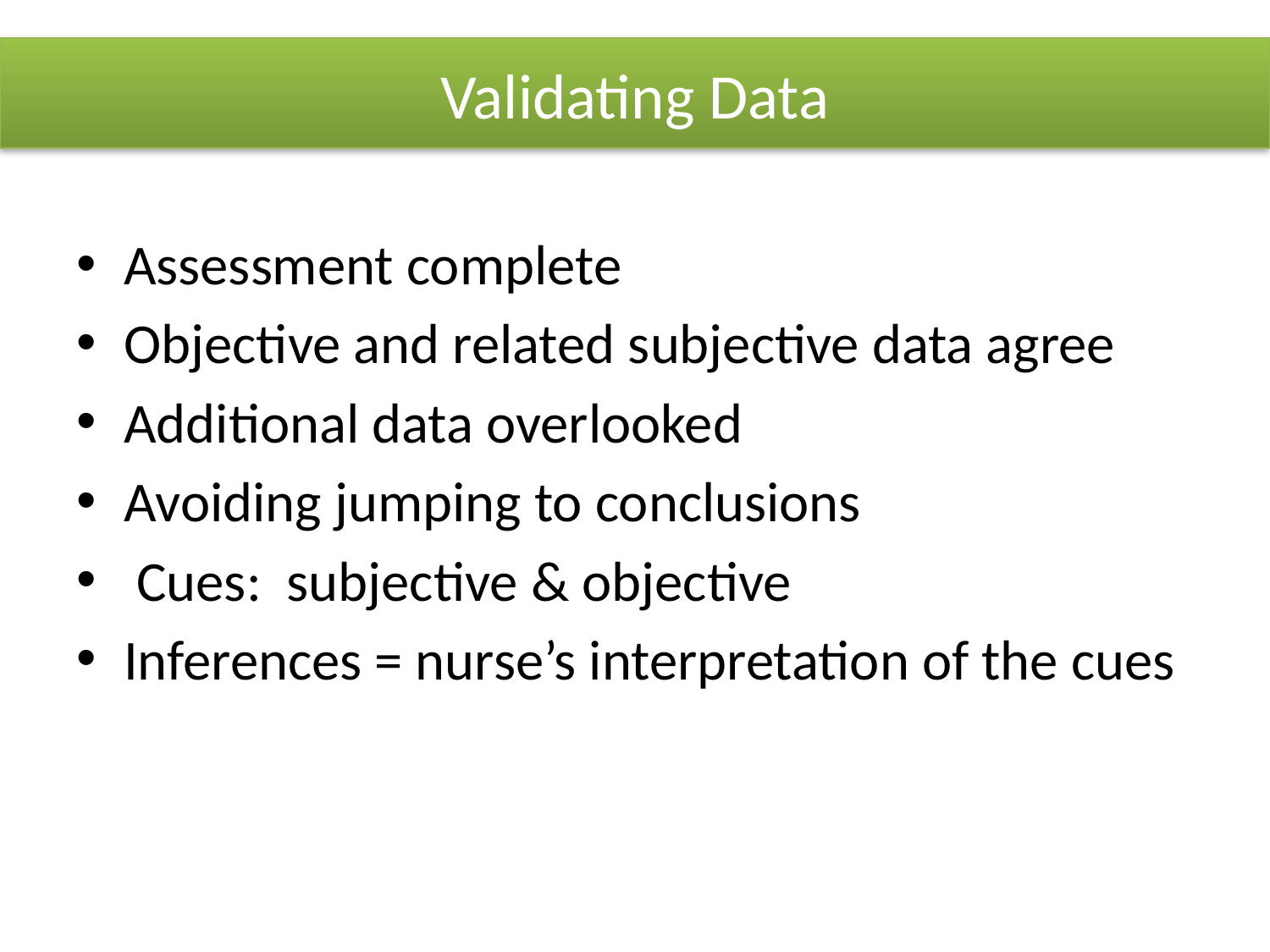

# Validating Data
Assessment complete
Objective and related subjective data agree
Additional data overlooked
Avoiding jumping to conclusions
 Cues:  subjective & objective
Inferences = nurse’s interpretation of the cues